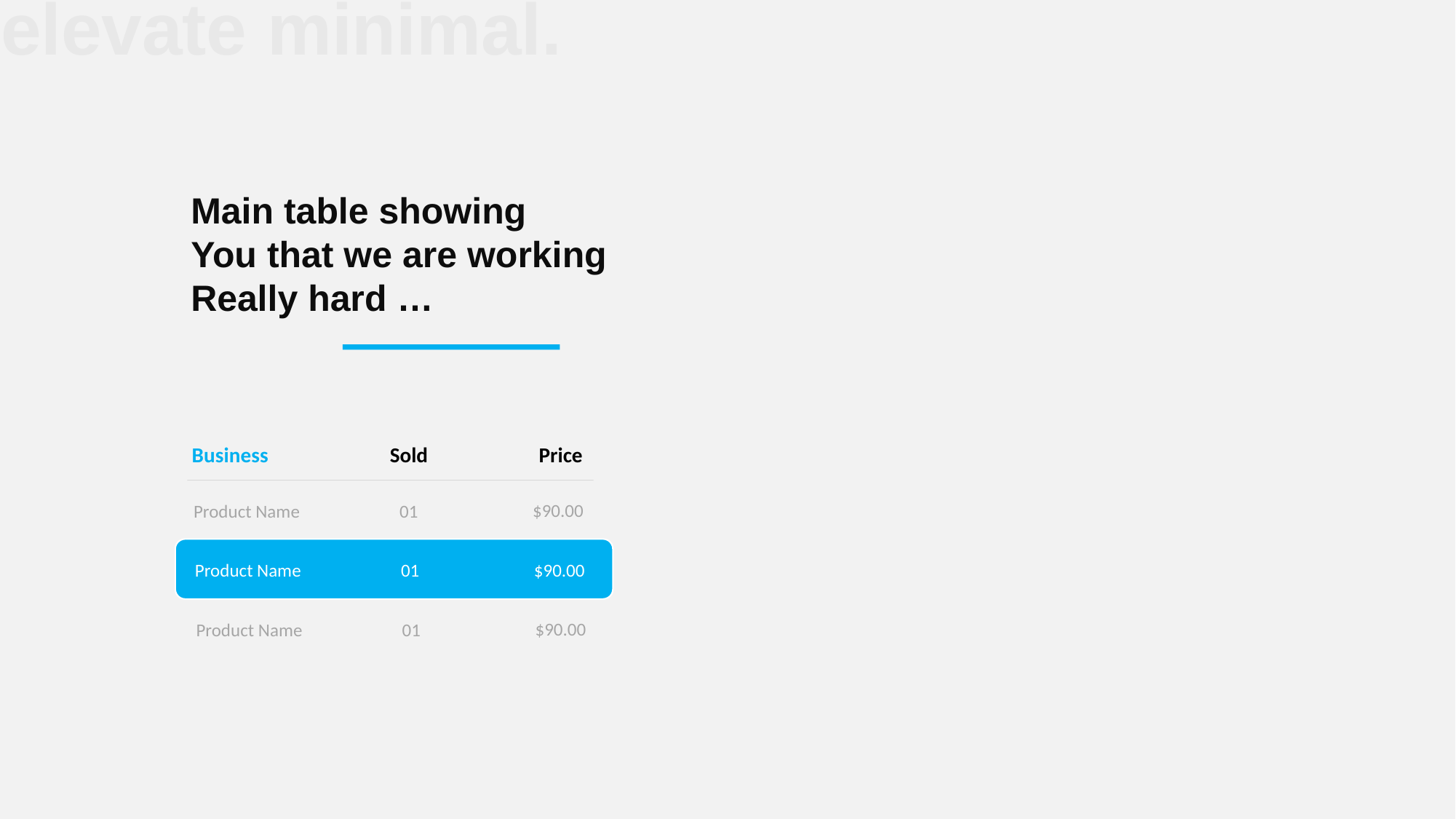

elevate minimal.

Main table showing
You that we are working
Really hard …

Sold
Business
Price
$90.00
01
Product Name

$90.00
01
Product Name
$90.00
01
Product Name